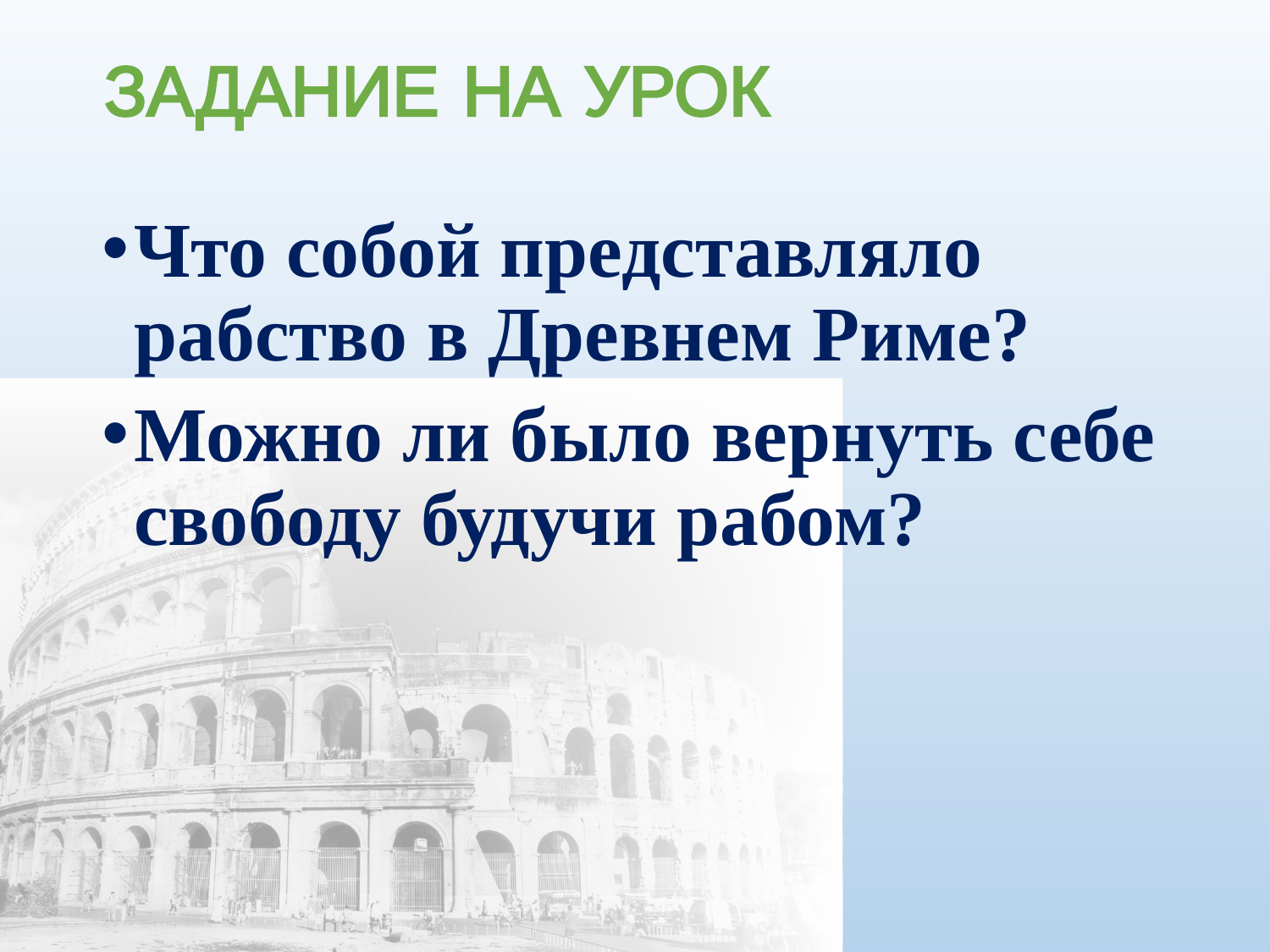

# ЗАДАНИЕ НА УРОК
Что собой представляло рабство в Древнем Риме?
Можно ли было вернуть себе свободу будучи рабом?